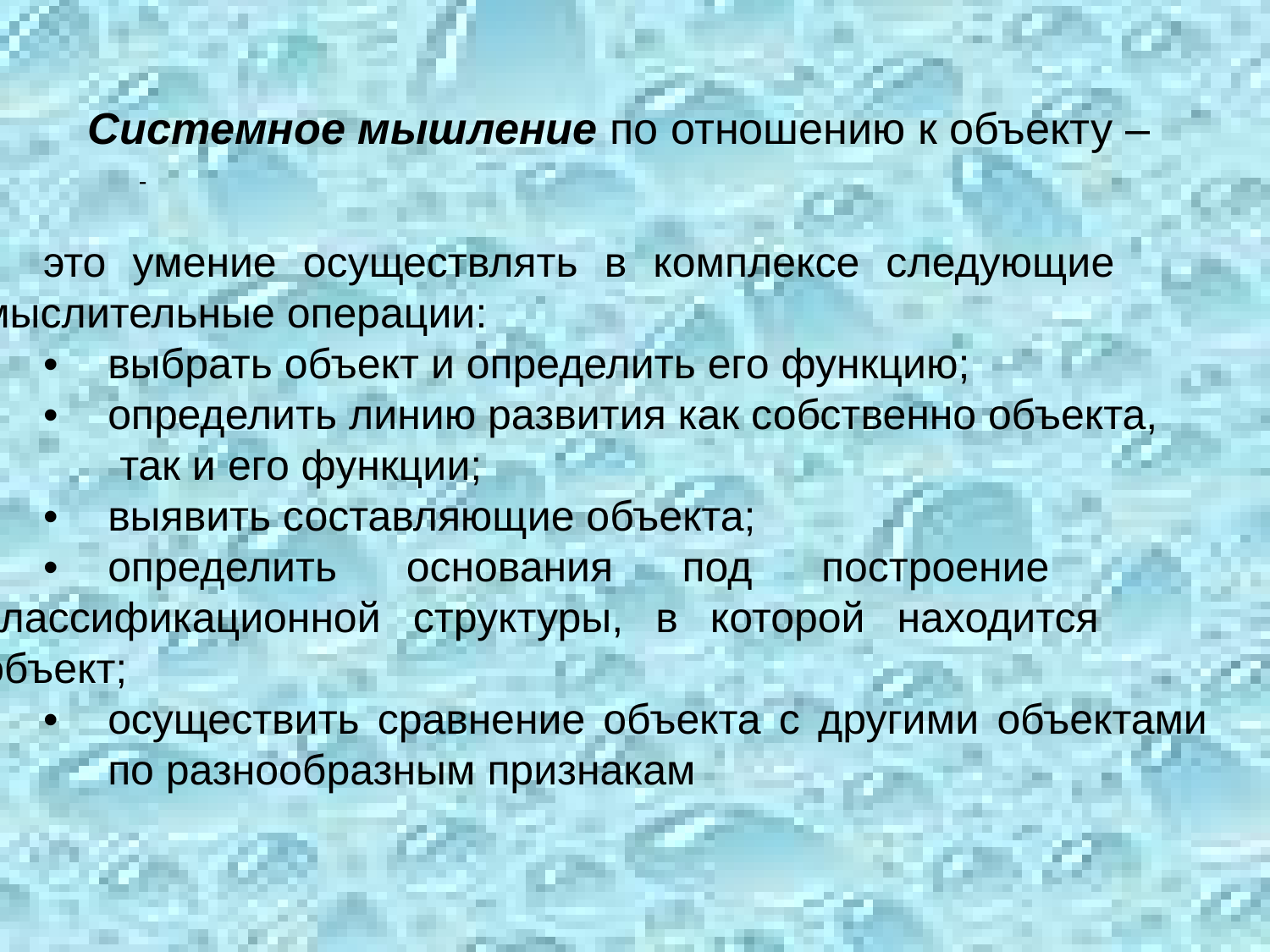

# Системное мышление по отношению к объекту –
-

это умение осуществлять в комплексе следующие  	мыслительные операции:
•	выбрать объект и определить его функцию;
•	определить линию развития как собственно объекта,
	 так и его функции;
•	выявить составляющие объекта;
•	определить основания под построение 	классификационной структуры, в которой находится 	объект;
•	осуществить сравнение объекта с другими объектами  	по разнообразным признакам